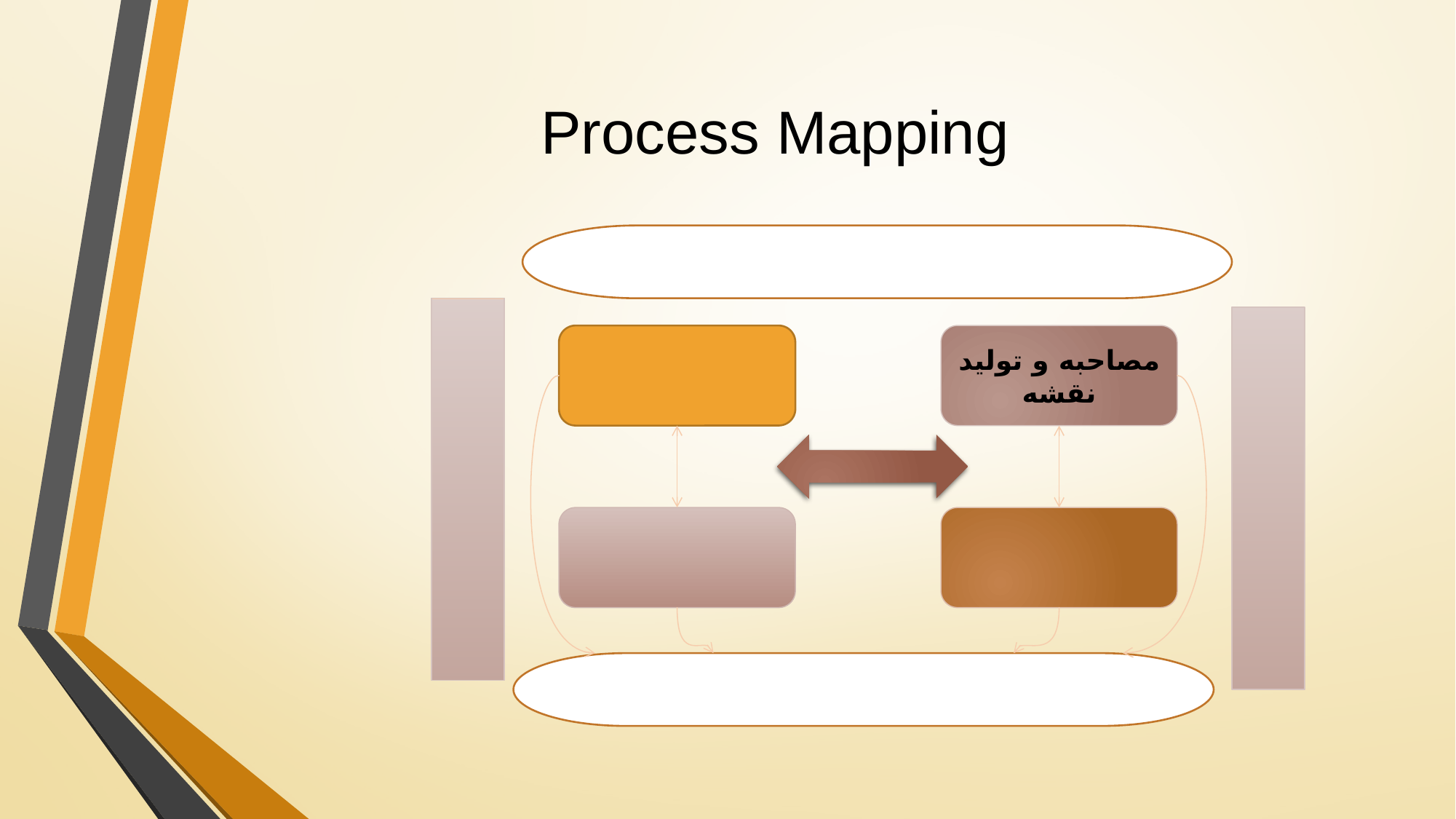

# Process Mapping

مصاحبه و تولید نقشه